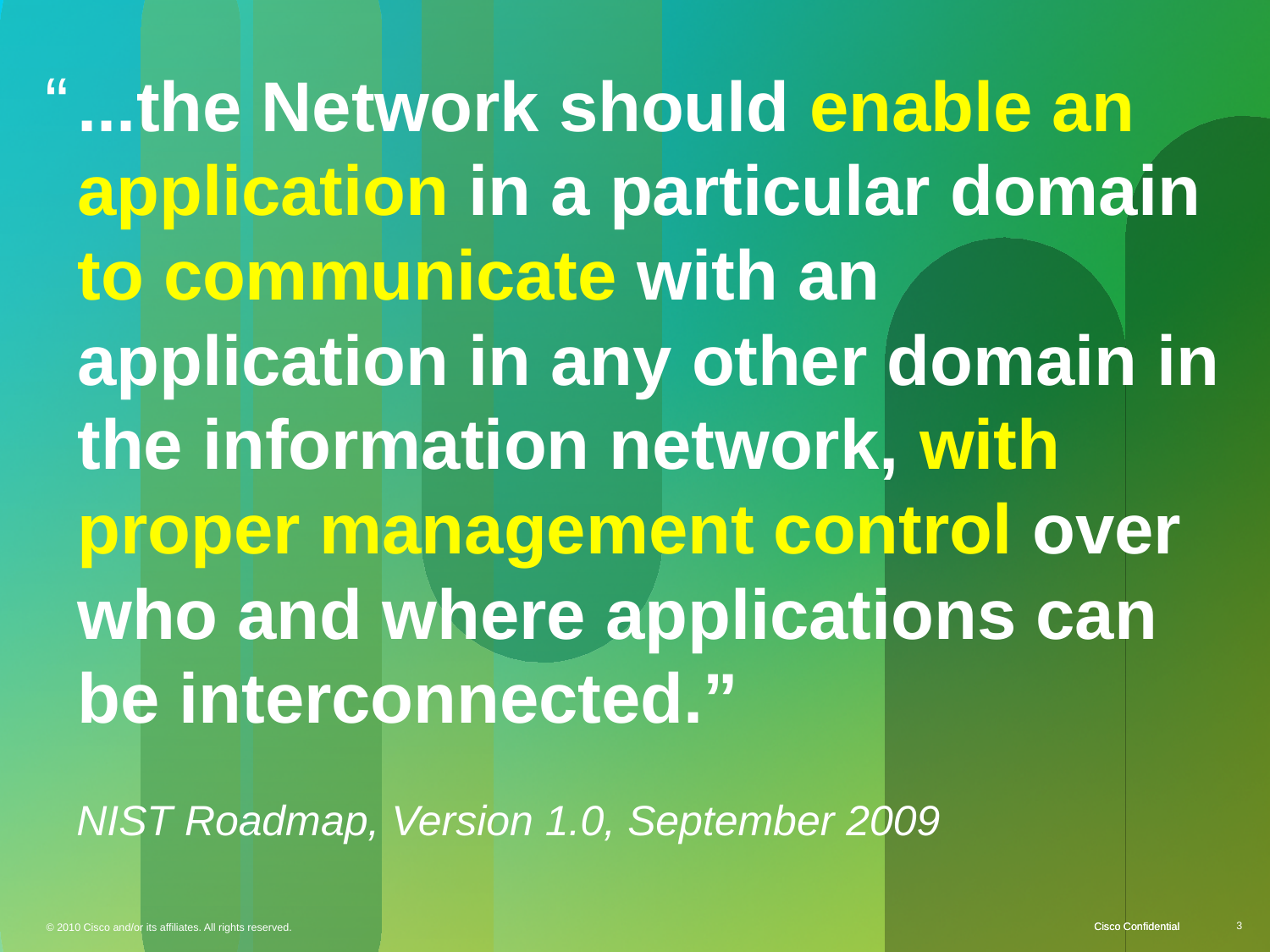

# ...the Network should enable an application in a particular domain to communicate with an application in any other domain in the information network, with proper management control over who and where applications can be interconnected.”
NIST Roadmap, Version 1.0, September 2009